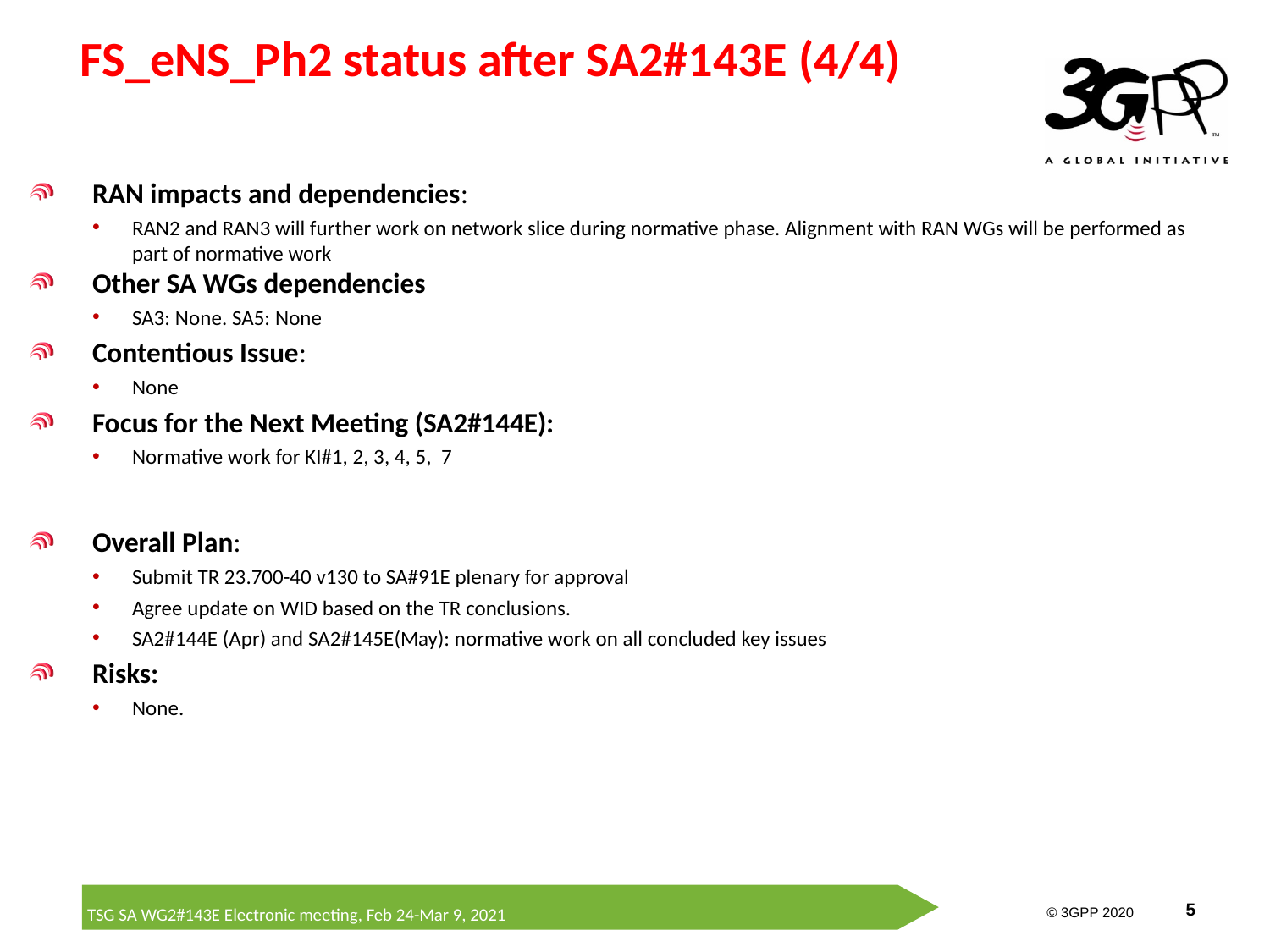

# FS_eNS_Ph2 status after SA2#143E (4/4)
RAN impacts and dependencies:
RAN2 and RAN3 will further work on network slice during normative phase. Alignment with RAN WGs will be performed as part of normative work
Other SA WGs dependencies
SA3: None. SA5: None
Contentious Issue:
None
Focus for the Next Meeting (SA2#144E):
Normative work for KI#1, 2, 3, 4, 5,  7

Overall Plan:
Submit TR 23.700-40 v130 to SA#91E plenary for approval
Agree update on WID based on the TR conclusions.
SA2#144E (Apr) and SA2#145E(May): normative work on all concluded key issues
Risks:
None.